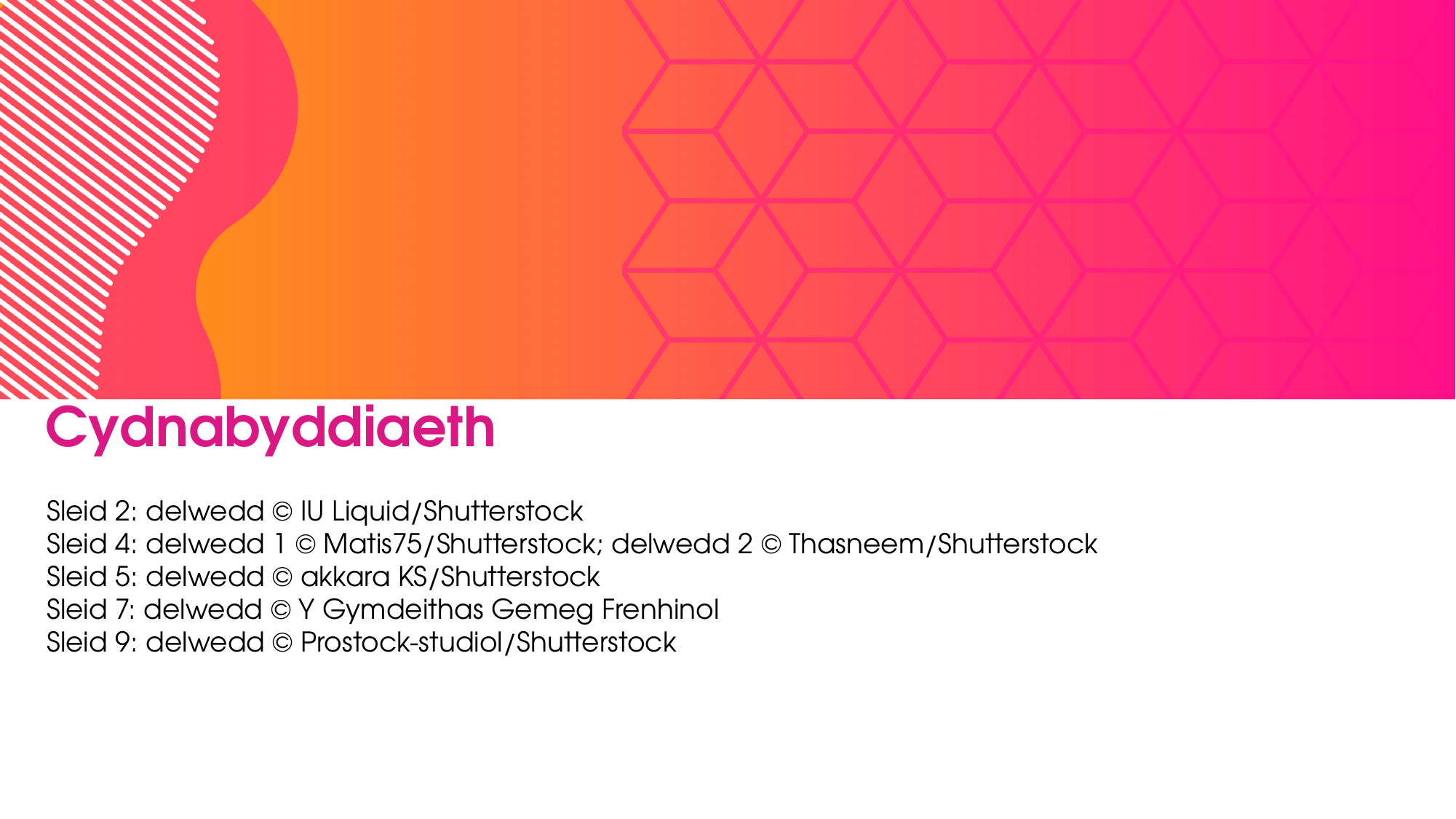

Cydnabyddiaeth

Sleid 2: delwedd © IU Liquid/Shutterstock
Sleid 4: delwedd 1 © Matis75/Shutterstock; delwedd 2 © Thasneem/Shutterstock
Sleid 5: delwedd © akkara KS/Shutterstock
Sleid 7: delwedd © Y Gymdeithas Gemeg Frenhinol
Sleid 9: delwedd © Prostock-studiol/Shutterstock